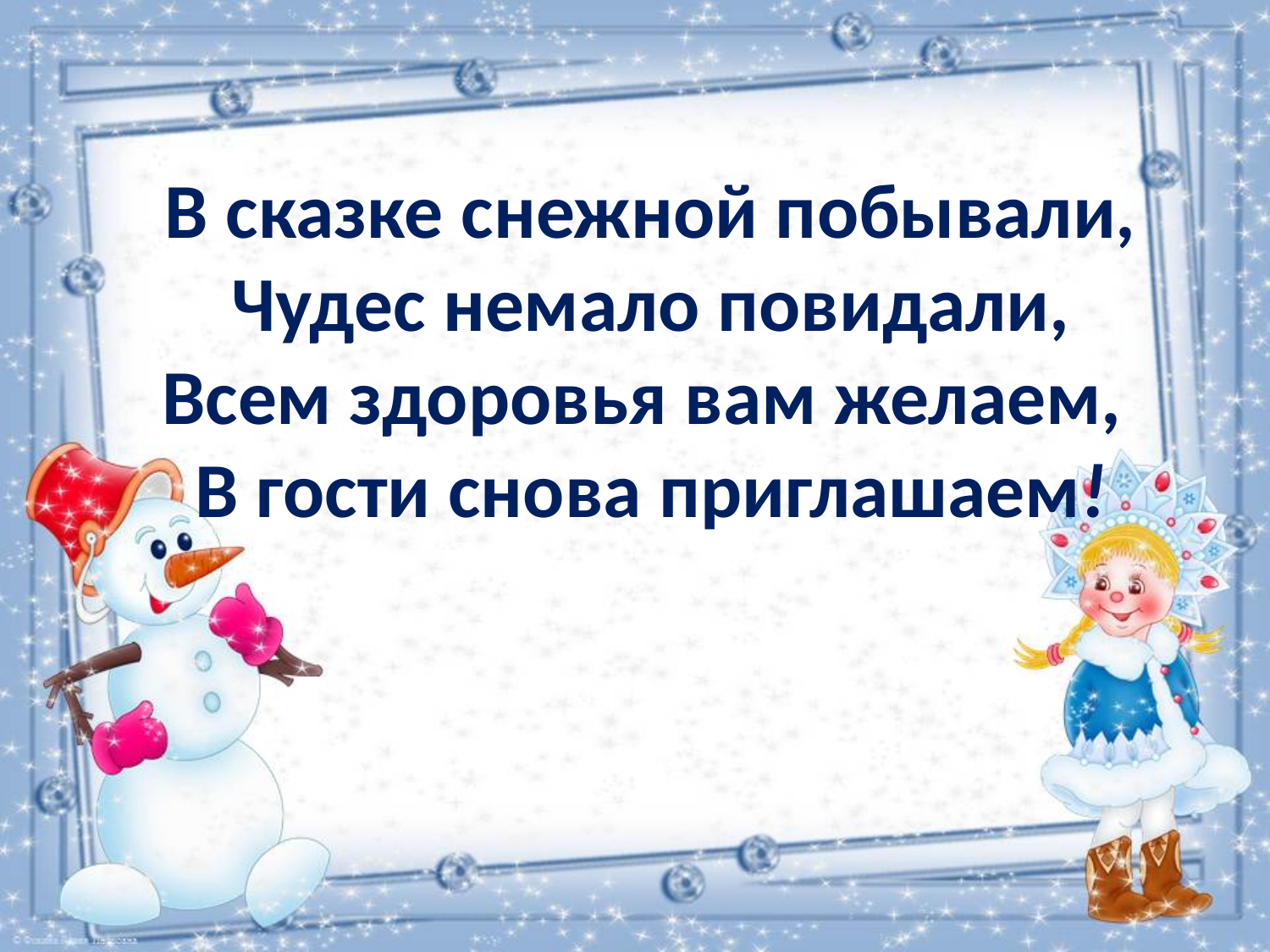

В сказке снежной побывали,
Чудес немало повидали,
Всем здоровья вам желаем,
В гости снова приглашаем!